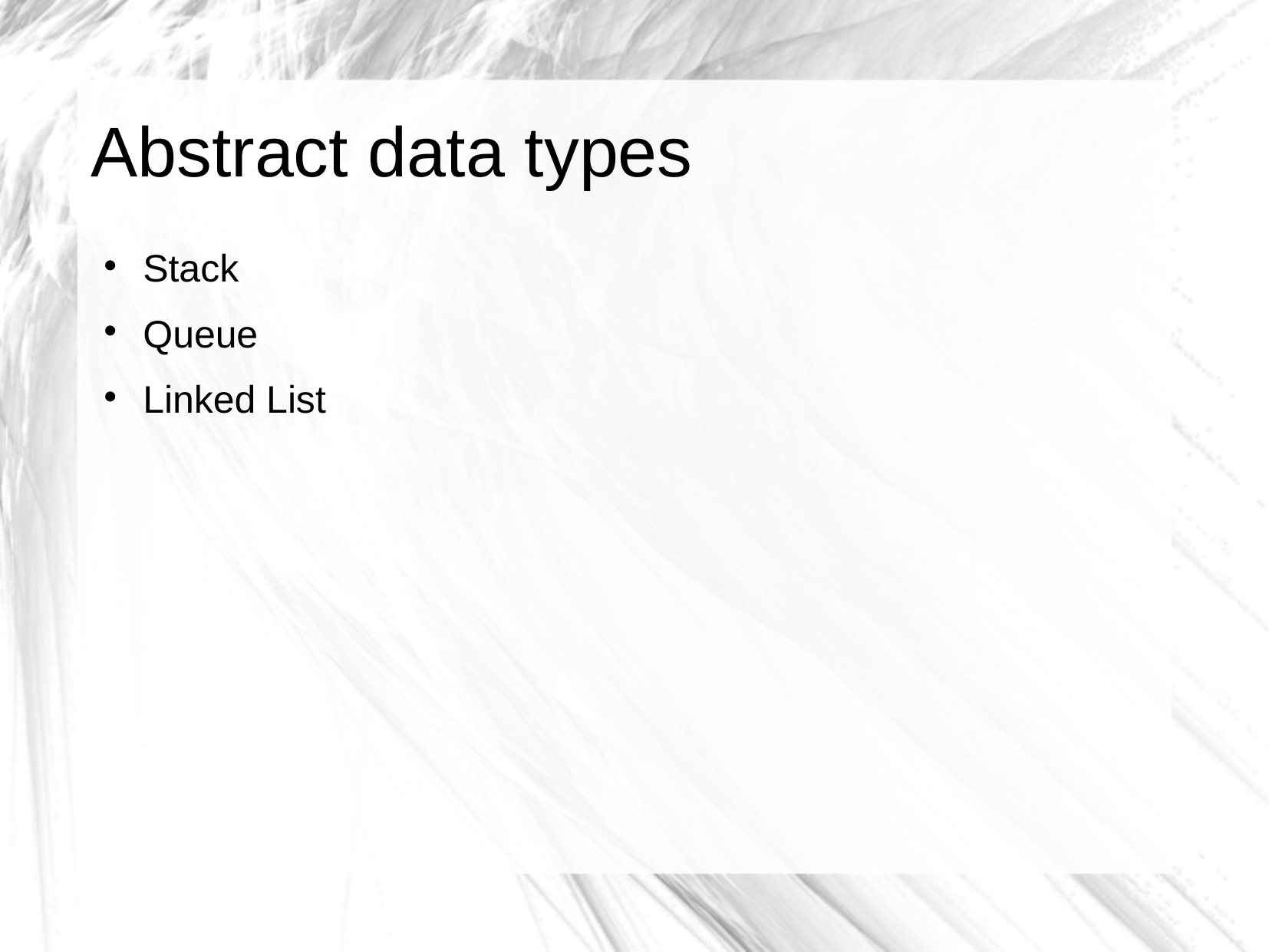

# Abstract data types
Stack
Queue
Linked List